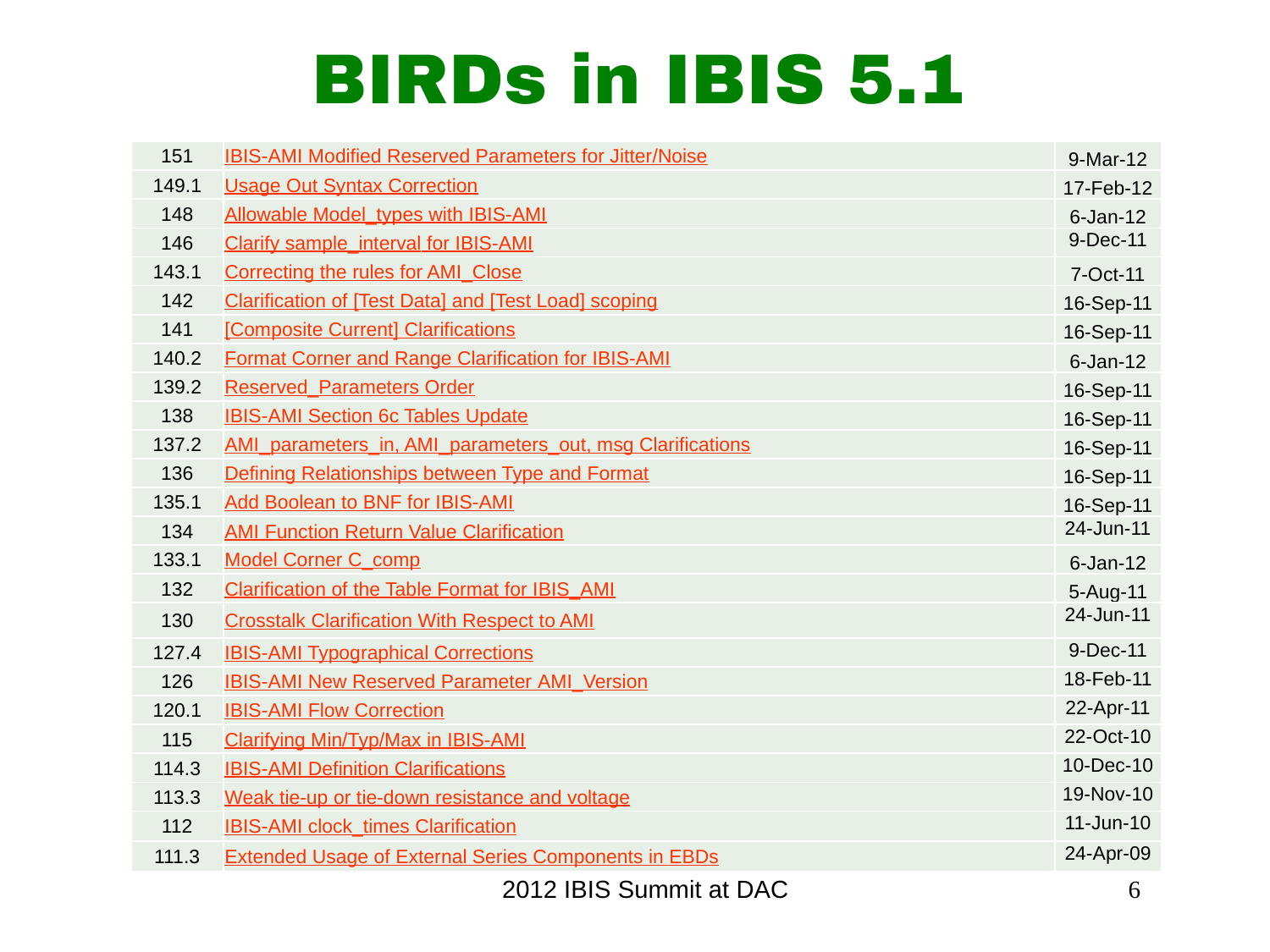

# BIRDs in IBIS 5.1
| 151 | IBIS-AMI Modified Reserved Parameters for Jitter/Noise | 9-Mar-12 |
| --- | --- | --- |
| 149.1 | Usage Out Syntax Correction | 17-Feb-12 |
| 148 | Allowable Model\_types with IBIS-AMI | 6-Jan-12 |
| 146 | Clarify sample\_interval for IBIS-AMI | 9-Dec-11 |
| 143.1 | Correcting the rules for AMI\_Close | 7-Oct-11 |
| 142 | Clarification of [Test Data] and [Test Load] scoping | 16-Sep-11 |
| 141 | [Composite Current] Clarifications | 16-Sep-11 |
| 140.2 | Format Corner and Range Clarification for IBIS-AMI | 6-Jan-12 |
| 139.2 | Reserved\_Parameters Order | 16-Sep-11 |
| 138 | IBIS-AMI Section 6c Tables Update | 16-Sep-11 |
| 137.2 | AMI\_parameters\_in, AMI\_parameters\_out, msg Clarifications | 16-Sep-11 |
| 136 | Defining Relationships between Type and Format | 16-Sep-11 |
| 135.1 | Add Boolean to BNF for IBIS-AMI | 16-Sep-11 |
| 134 | AMI Function Return Value Clarification | 24-Jun-11 |
| 133.1 | Model Corner C\_comp | 6-Jan-12 |
| 132 | Clarification of the Table Format for IBIS\_AMI | 5-Aug-11 |
| 130 | Crosstalk Clarification With Respect to AMI | 24-Jun-11 |
| 127.4 | IBIS-AMI Typographical Corrections | 9-Dec-11 |
| 126 | IBIS-AMI New Reserved Parameter AMI\_Version | 18-Feb-11 |
| 120.1 | IBIS-AMI Flow Correction | 22-Apr-11 |
| 115 | Clarifying Min/Typ/Max in IBIS-AMI | 22-Oct-10 |
| 114.3 | IBIS-AMI Definition Clarifications | 10-Dec-10 |
| 113.3 | Weak tie-up or tie-down resistance and voltage | 19-Nov-10 |
| 112 | IBIS-AMI clock\_times Clarification | 11-Jun-10 |
| 111.3 | Extended Usage of External Series Components in EBDs | 24-Apr-09 |

2012 IBIS Summit at DAC

6